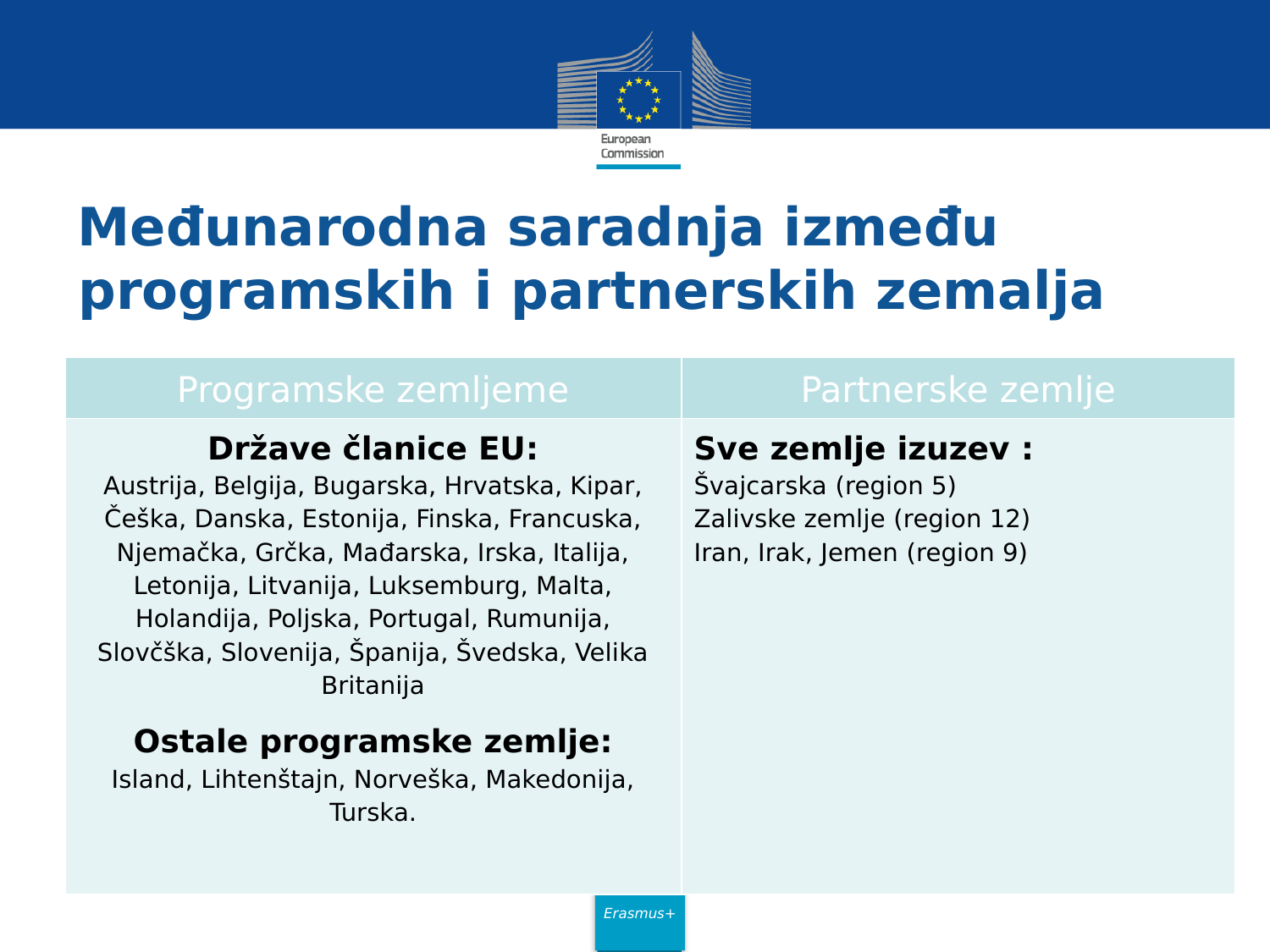

# Međunarodna saradnja između programskih i partnerskih zemalja

| Programske zemljeme | Partnerske zemlje |
| --- | --- |
| Države članice EU: Austrija, Belgija, Bugarska, Hrvatska, Kipar, Češka, Danska, Estonija, Finska, Francuska, Njemačka, Grčka, Mađarska, Irska, Italija, Letonija, Litvanija, Luksemburg, Malta, Holandija, Poljska, Portugal, Rumunija, Slovčška, Slovenija, Španija, Švedska, Velika Britanija Ostale programske zemlje: Island, Lihtenštajn, Norveška, Makedonija, Turska. | Sve zemlje izuzev : Švajcarska (region 5) Zalivske zemlje (region 12) Iran, Irak, Jemen (region 9) |